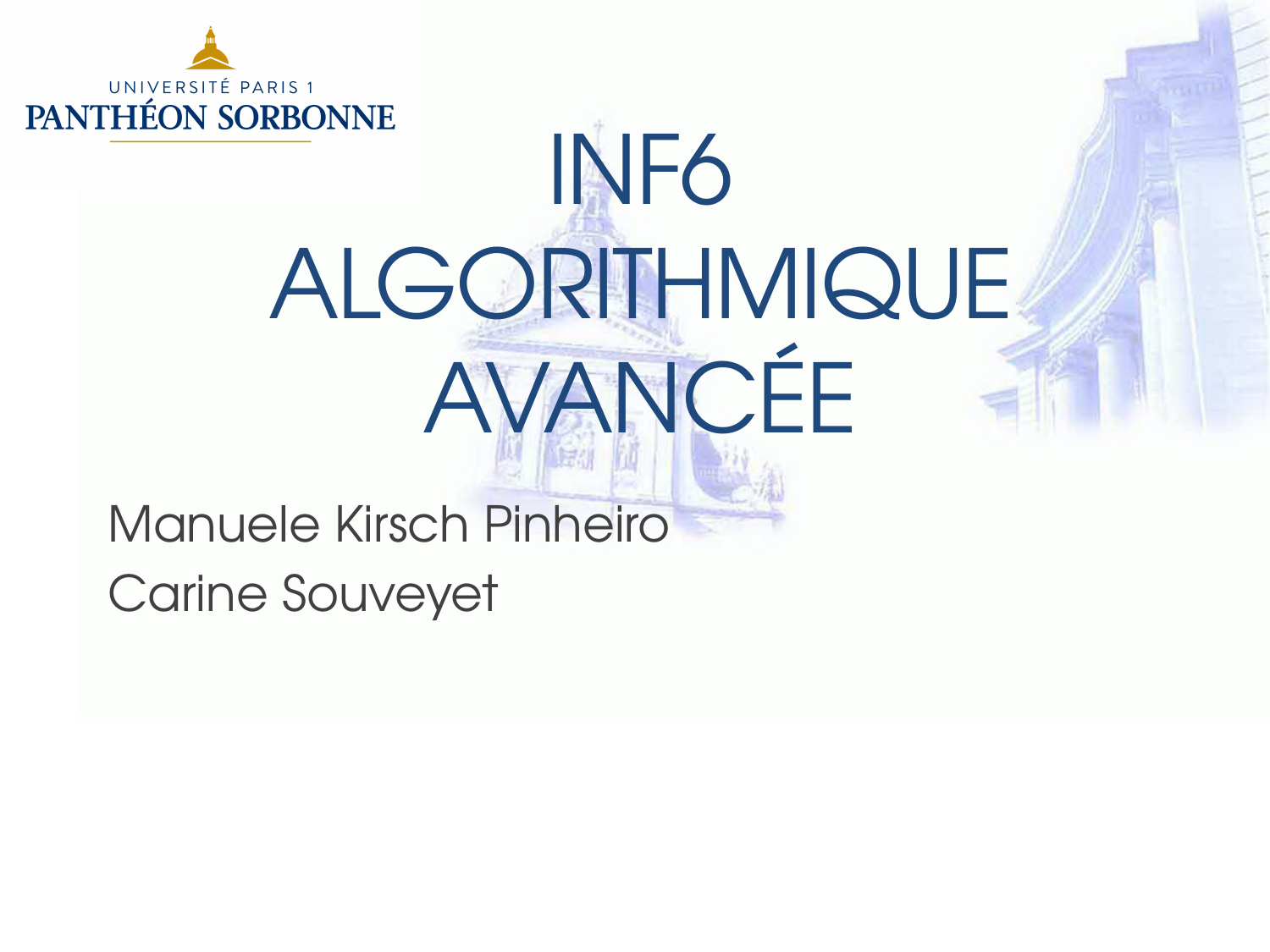

# INF6 Algorithmique Avancée
Manuele Kirsch Pinheiro
Carine Souveyet